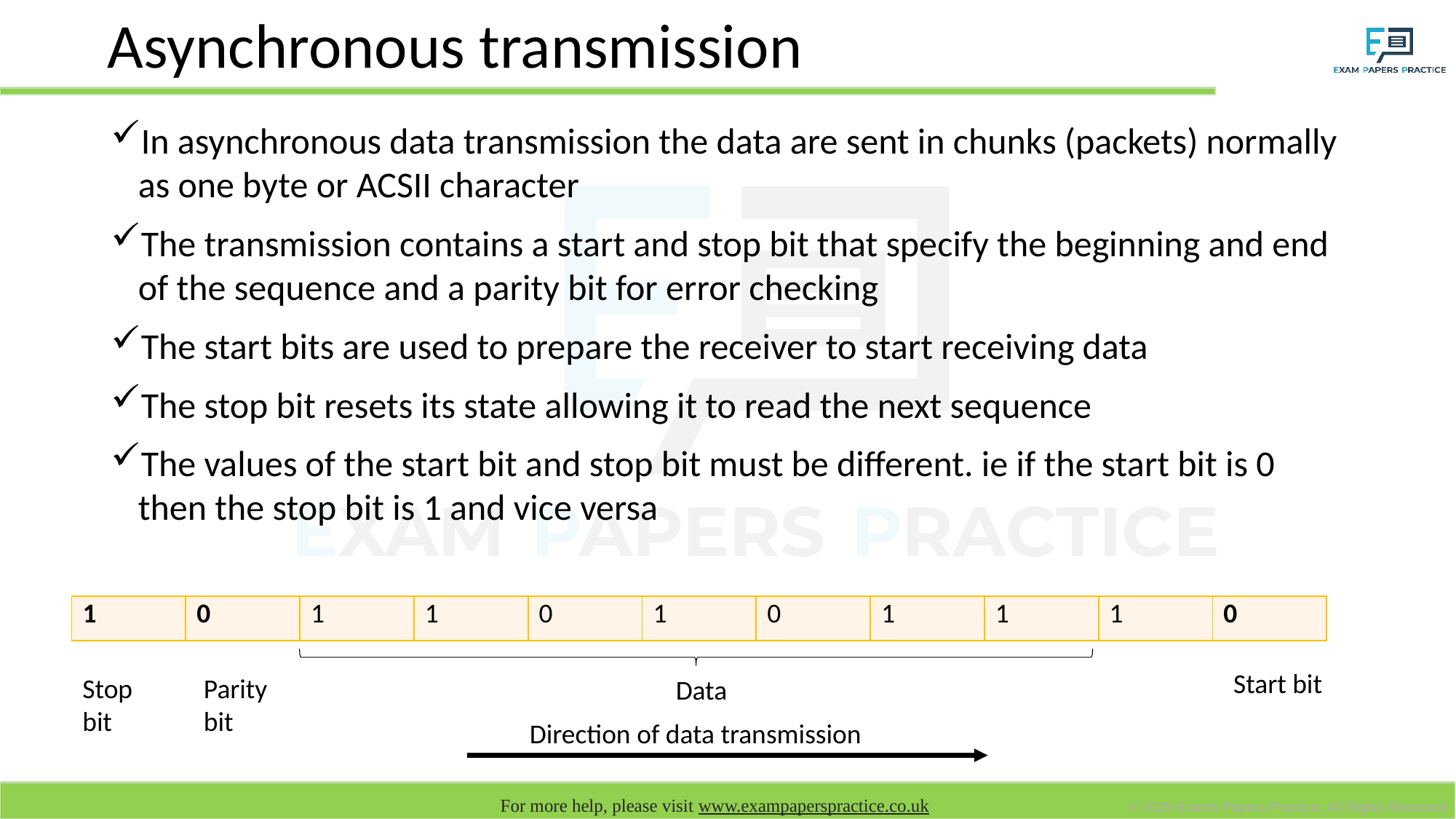

# Asynchronous transmission
In asynchronous data transmission the data are sent in chunks (packets) normally as one byte or ACSII character
The transmission contains a start and stop bit that specify the beginning and end of the sequence and a parity bit for error checking
The start bits are used to prepare the receiver to start receiving data
The stop bit resets its state allowing it to read the next sequence
The values of the start bit and stop bit must be different. ie if the start bit is 0 then the stop bit is 1 and vice versa

| 1 | 0 | 1 | 1 | 0 | 1 | 0 | 1 | 1 | 1 | 0 |
| --- | --- | --- | --- | --- | --- | --- | --- | --- | --- | --- |
Start bit
Stop bit
Parity bit
Data
Direction of data transmission